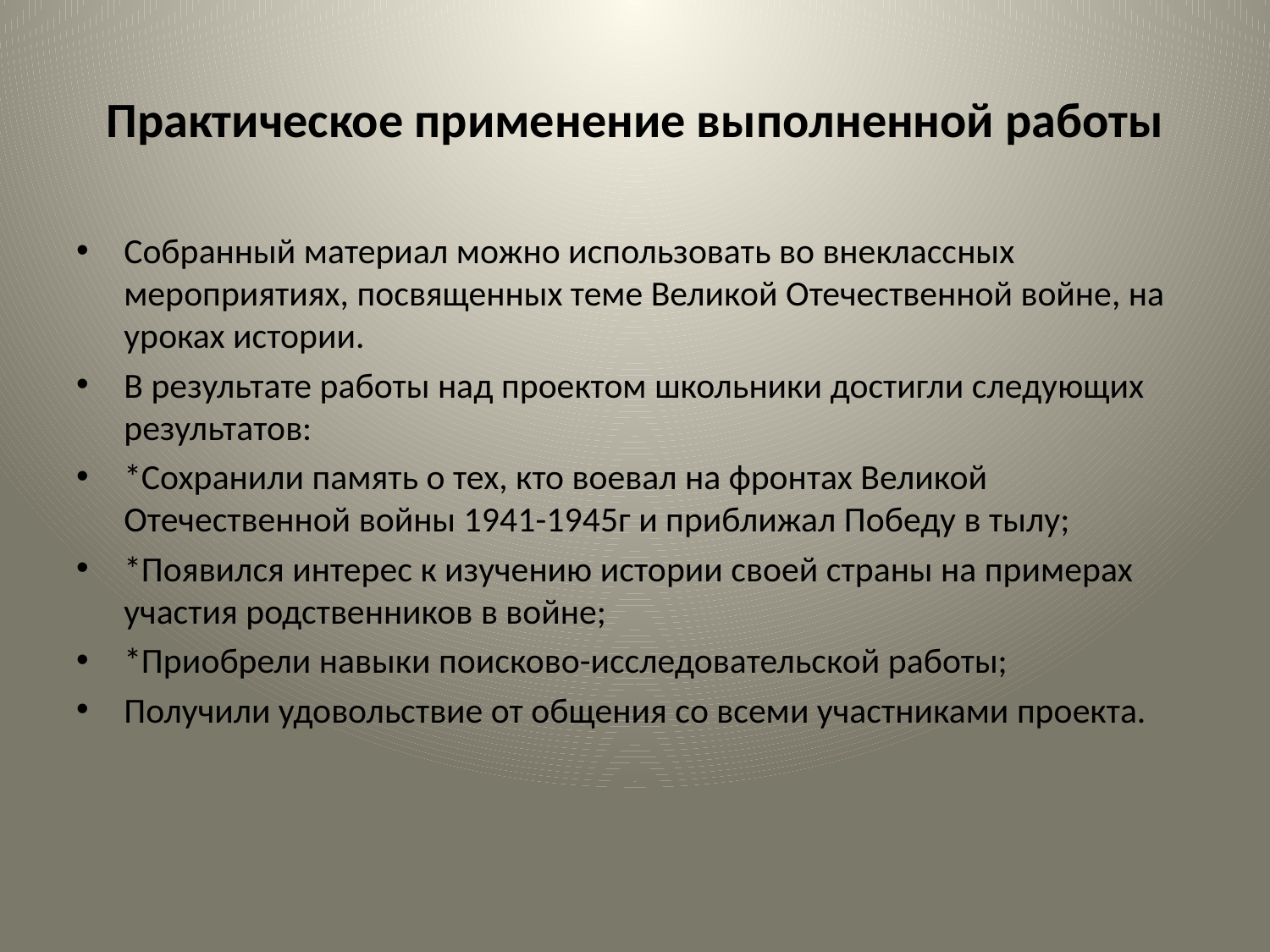

# Практическое применение выполненной работы
Собранный материал можно использовать во внеклассных мероприятиях, посвященных теме Великой Отечественной войне, на уроках истории.
В результате работы над проектом школьники достигли следующих результатов:
*Сохранили память о тех, кто воевал на фронтах Великой Отечественной войны 1941-1945г и приближал Победу в тылу;
*Появился интерес к изучению истории своей страны на примерах участия родственников в войне;
*Приобрели навыки поисково-исследовательской работы;
Получили удовольствие от общения со всеми участниками проекта.